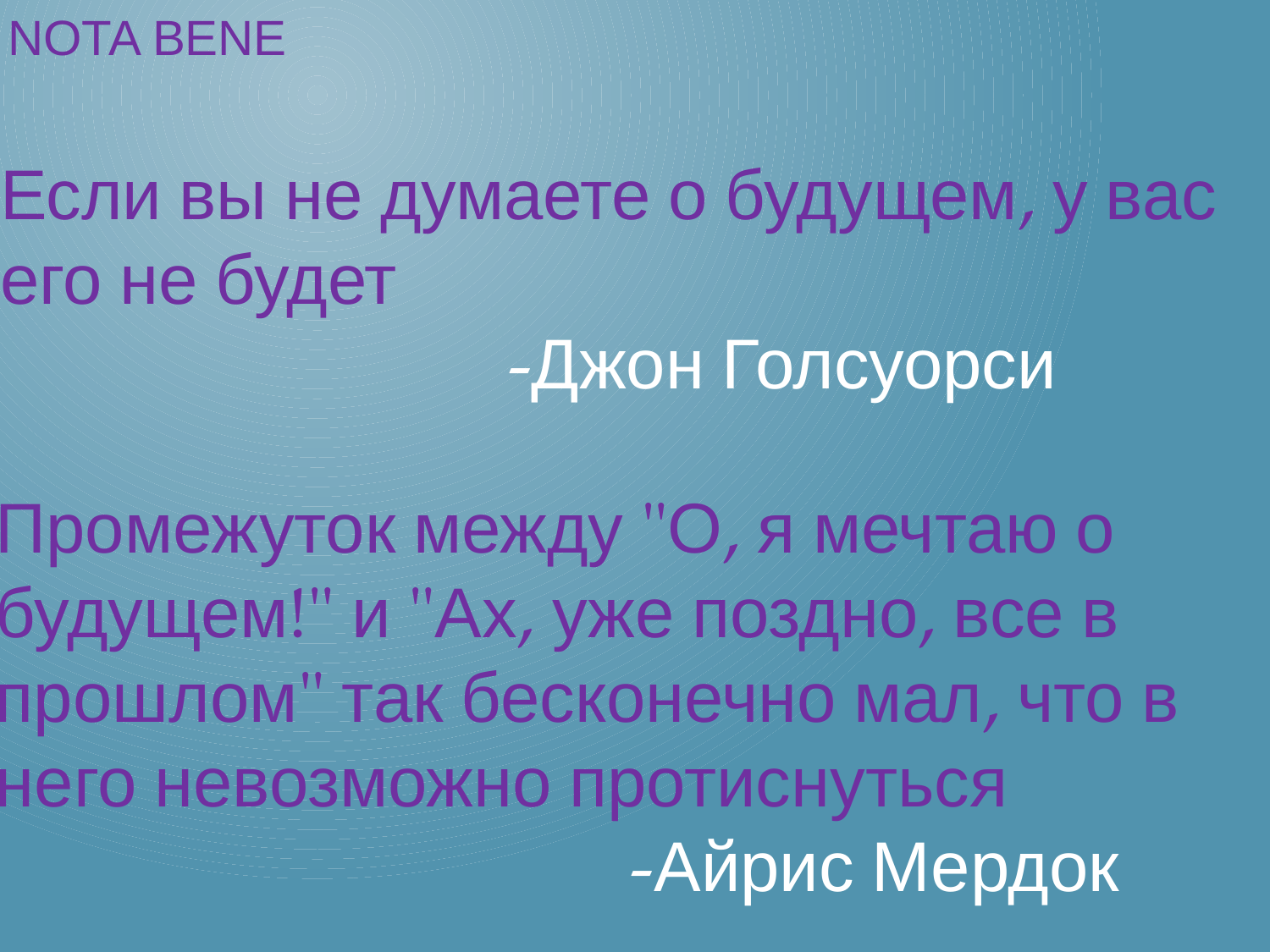

NOTA BENE
Если вы не думаете о будущем, у вас его не будет
				-Джон Голсуорси
# Промежуток между "О, я мечтаю о будущем!" и "Ах, уже поздно, все в прошлом" так бесконечно мал, что в него невозможно протиснуться -Айрис Мердок